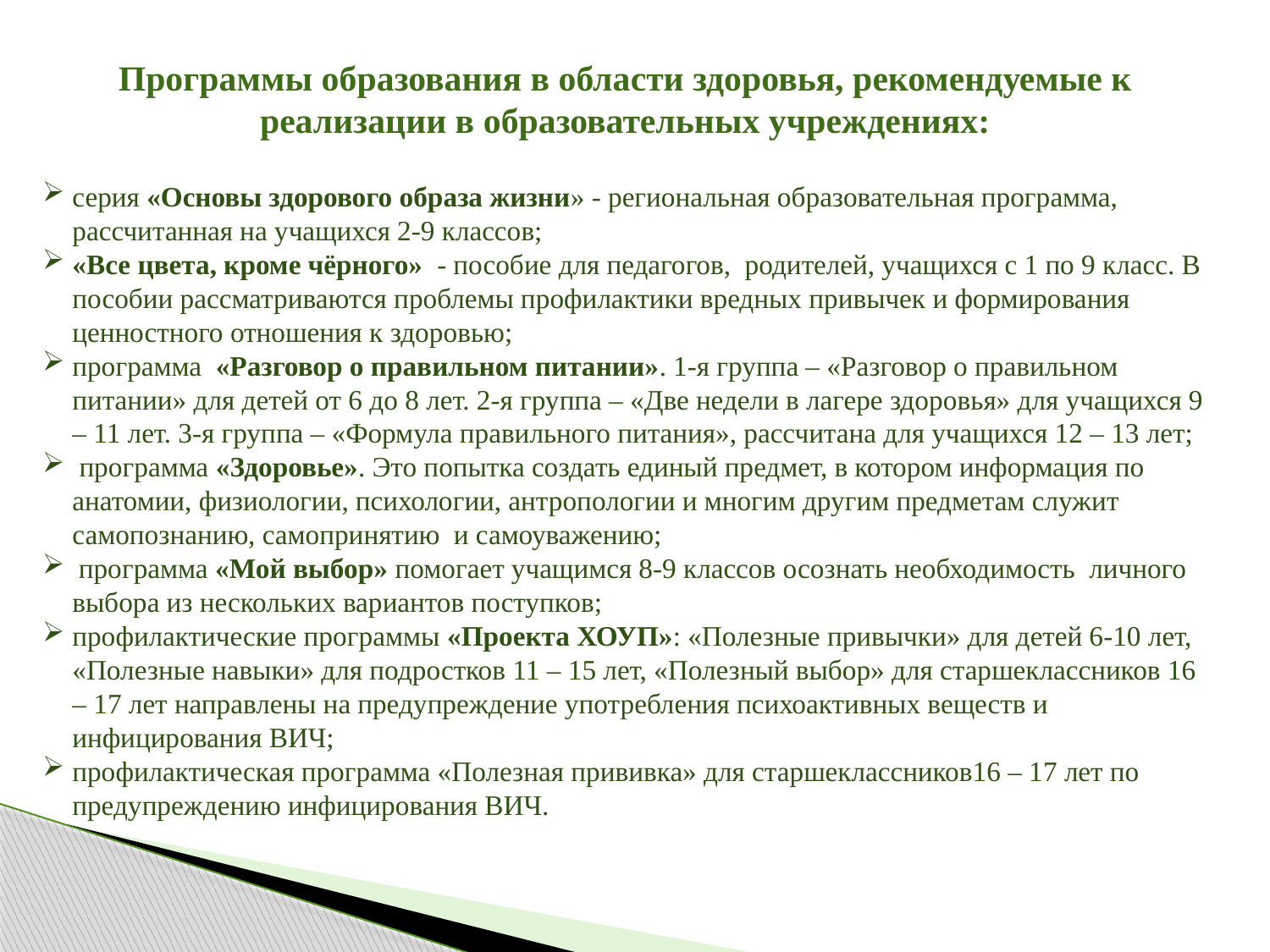

Программы образования в области здоровья, рекомендуемые к реализации в образовательных учреждениях:
серия «Основы здорового образа жизни» - региональная образовательная программа, рассчитанная на учащихся 2-9 классов;
«Все цвета, кроме чёрного»  - пособие для педагогов,  родителей, учащихся с 1 по 9 класс. В пособии рассматриваются проблемы профилактики вредных привычек и формирования ценностного отношения к здоровью;
программа  «Разговор о правильном питании». 1-я группа – «Разговор о правильном питании» для детей от 6 до 8 лет. 2-я группа – «Две недели в лагере здоровья» для учащихся 9 – 11 лет. 3-я группа – «Формула правильного питания», рассчитана для учащихся 12 – 13 лет;
 программа «Здоровье». Это попытка создать единый предмет, в котором информация по анатомии, физиологии, психологии, антропологии и многим другим предметам служит самопознанию, самопринятию  и самоуважению;
 программа «Мой выбор» помогает учащимся 8-9 классов осознать необходимость  личного выбора из нескольких вариантов поступков;
профилактические программы «Проекта ХОУП»: «Полезные привычки» для детей 6-10 лет, «Полезные навыки» для подростков 11 – 15 лет, «Полезный выбор» для старшеклассников 16 – 17 лет направлены на предупреждение употребления психоактивных веществ и инфицирования ВИЧ;
профилактическая программа «Полезная прививка» для старшеклассников16 – 17 лет по предупреждению инфицирования ВИЧ.